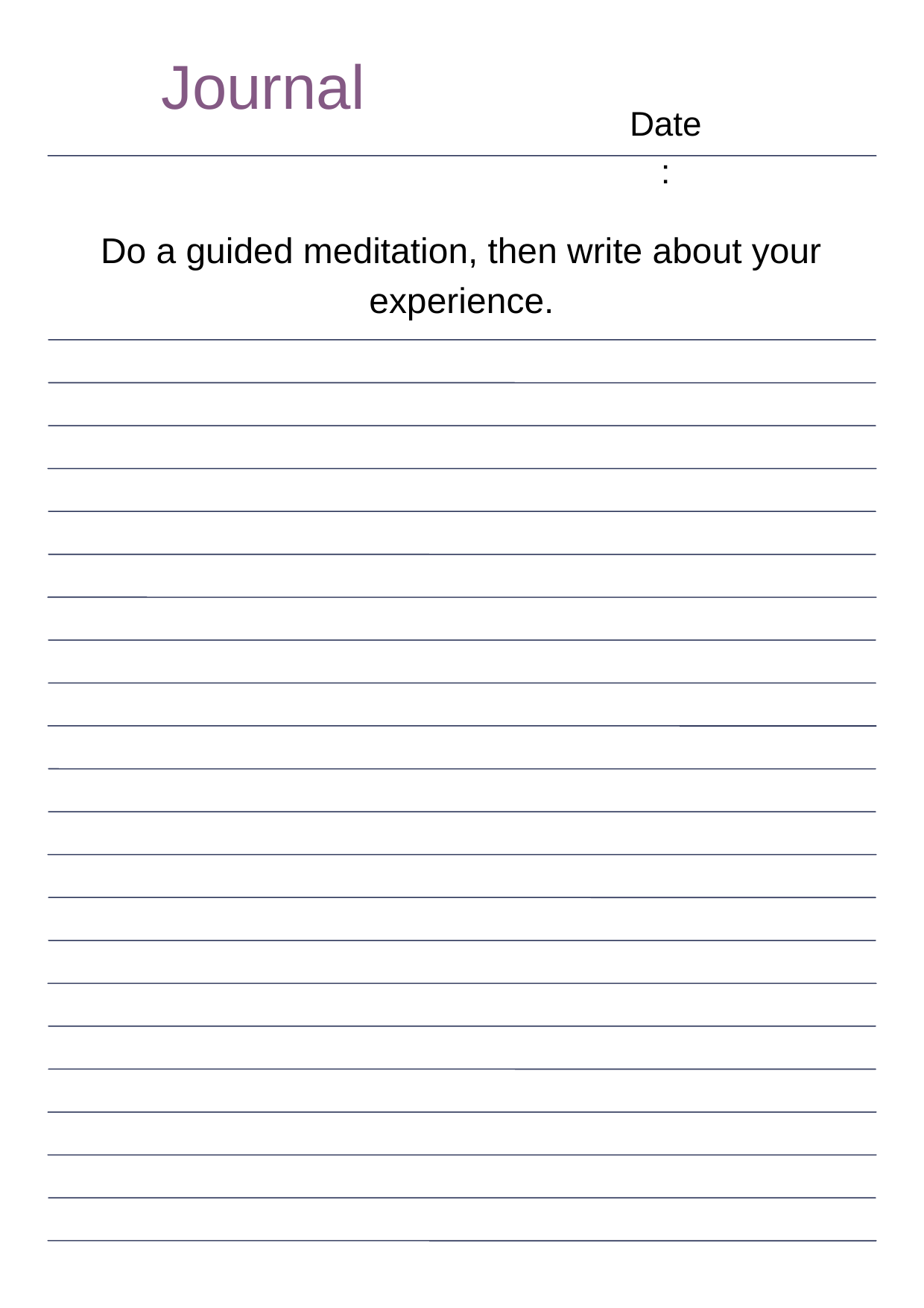

Journal
Date:

Do a guided meditation, then write about your experience.